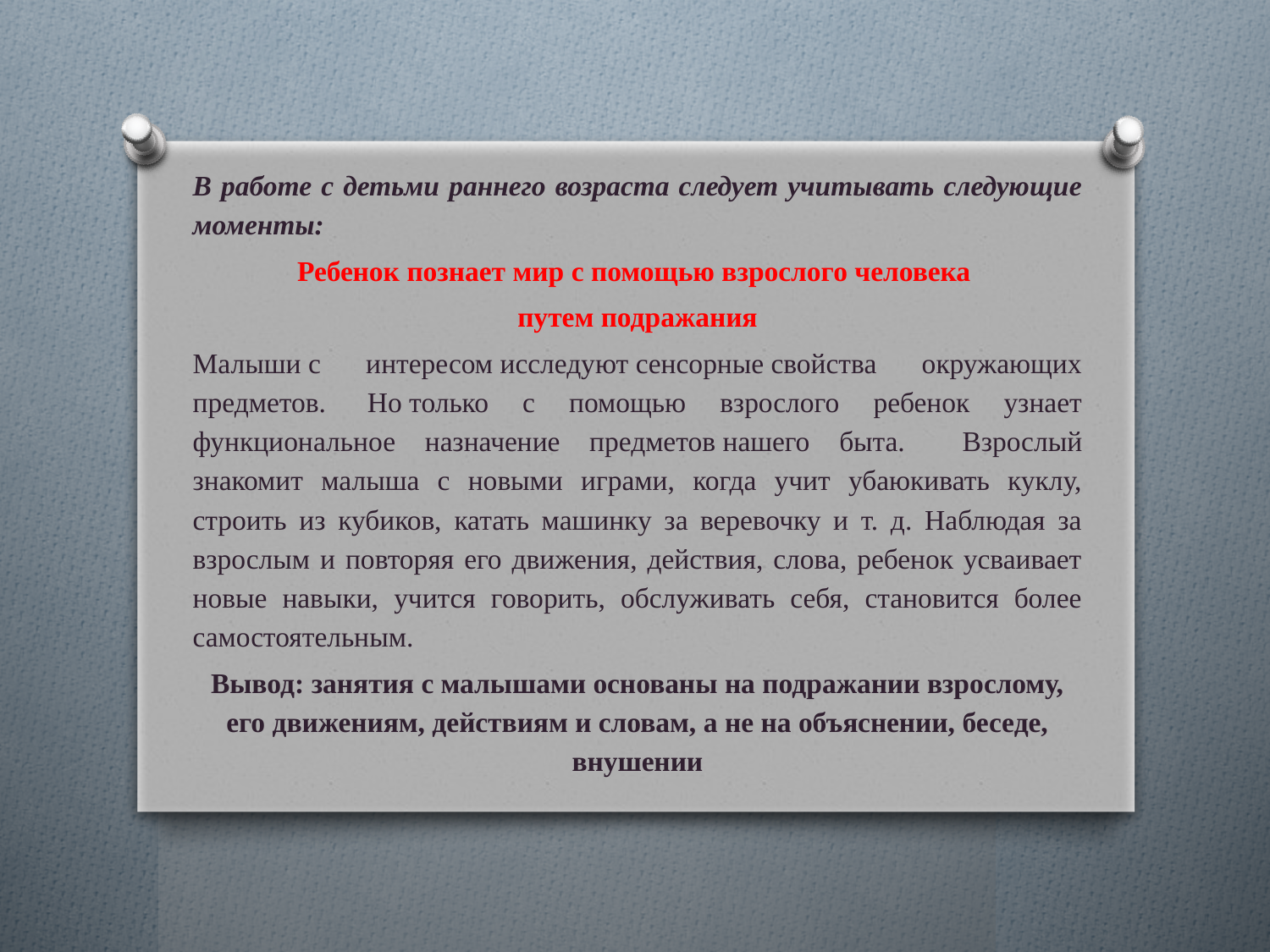

В работе с детьми раннего возраста следует учитывать следующие моменты:
Ребенок познает мир с помощью взрослого человека
путем подражания
	Малыши с интересом исследуют сенсорные свойства окружающих предметов.  Но только с помощью взрослого ребенок узнает функциональное назначение предметов нашего быта. 	Взрослый знакомит малыша с новыми играми, когда учит убаюкивать куклу, строить из кубиков, катать машинку за веревочку и т. д. Наблюдая за взрослым и повторяя его движения, действия, слова, ребенок усваивает новые навыки, учится говорить, обслуживать себя, становится более самостоятельным.
Вывод: занятия с малышами основаны на подражании взрослому, его движениям, действиям и словам, а не на объяснении, беседе, внушении